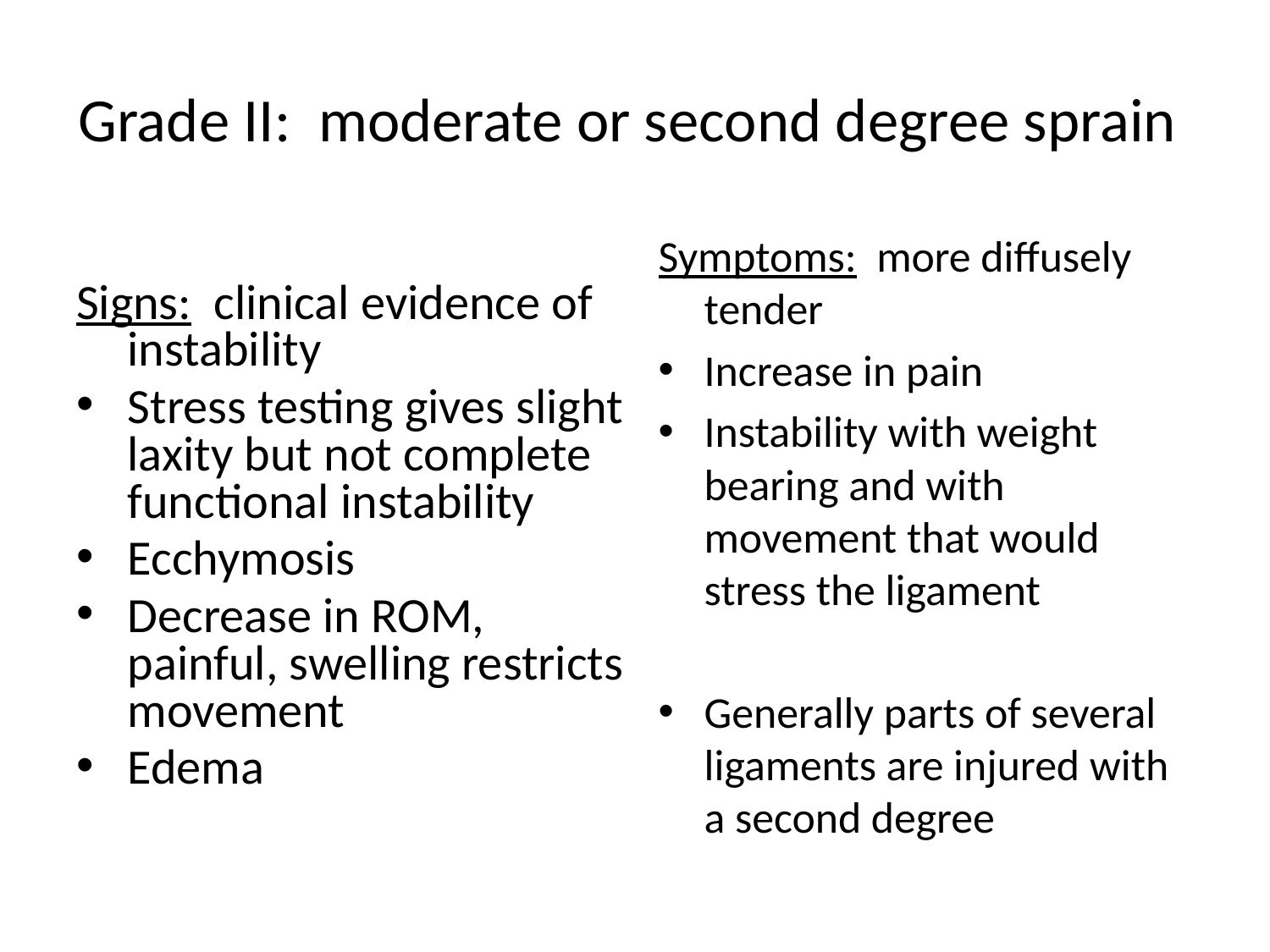

# Grade II:  moderate or second degree sprain
Symptoms:  more diffusely tender
Increase in pain
Instability with weight bearing and with movement that would stress the ligament

Generally parts of several ligaments are injured with a second degree

Signs:  clinical evidence of instability
Stress testing gives slight laxity but not complete functional instability
Ecchymosis
Decrease in ROM, painful, swelling restricts movement
Edema